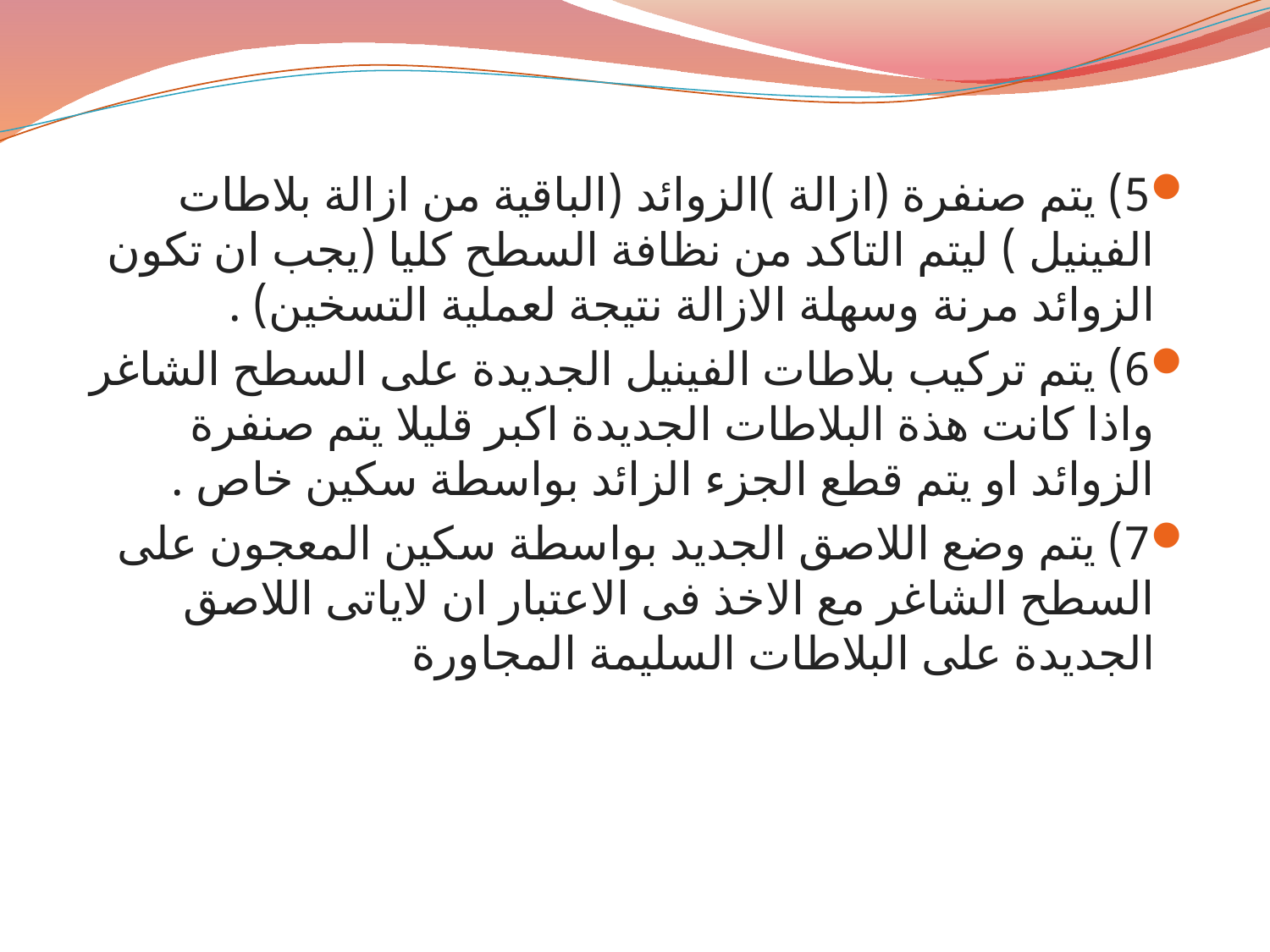

5) يتم صنفرة (ازالة )الزوائد (الباقية من ازالة بلاطات الفينيل ) ليتم التاكد من نظافة السطح كليا (يجب ان تكون الزوائد مرنة وسهلة الازالة نتيجة لعملية التسخين) .
6) يتم تركيب بلاطات الفينيل الجديدة على السطح الشاغر واذا كانت هذة البلاطات الجديدة اكبر قليلا يتم صنفرة الزوائد او يتم قطع الجزء الزائد بواسطة سكين خاص .
7) يتم وضع اللاصق الجديد بواسطة سكين المعجون على السطح الشاغر مع الاخذ فى الاعتبار ان لاياتى اللاصق الجديدة على البلاطات السليمة المجاورة